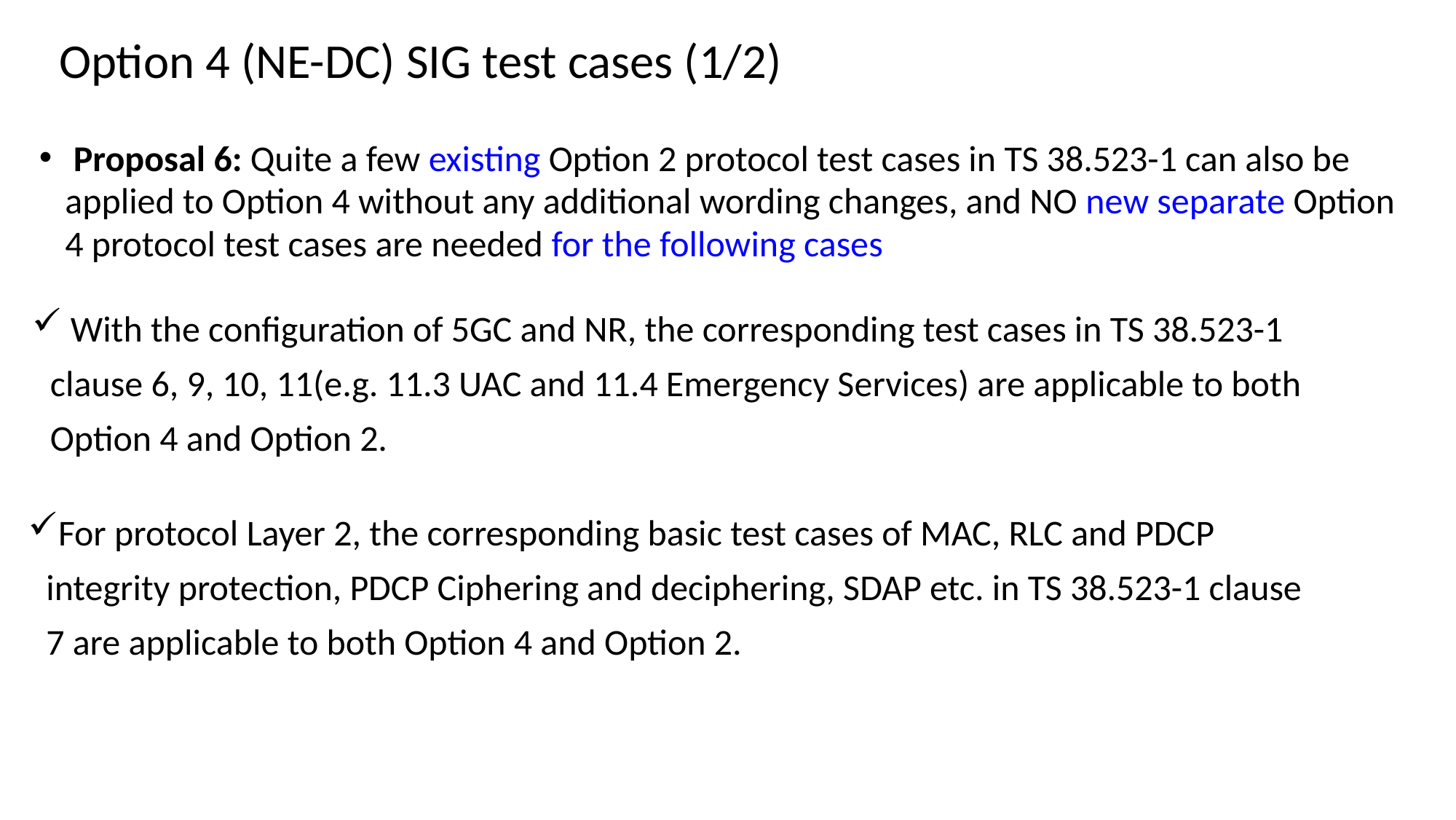

# Option 4 (NE-DC) SIG test cases (1/2)
 Proposal 6: Quite a few existing Option 2 protocol test cases in TS 38.523-1 can also be applied to Option 4 without any additional wording changes, and NO new separate Option 4 protocol test cases are needed for the following cases

 With the configuration of 5GC and NR, the corresponding test cases in TS 38.523-1 clause 6, 9, 10, 11(e.g. 11.3 UAC and 11.4 Emergency Services) are applicable to both Option 4 and Option 2.
For protocol Layer 2, the corresponding basic test cases of MAC, RLC and PDCP integrity protection, PDCP Ciphering and deciphering, SDAP etc. in TS 38.523-1 clause 7 are applicable to both Option 4 and Option 2.